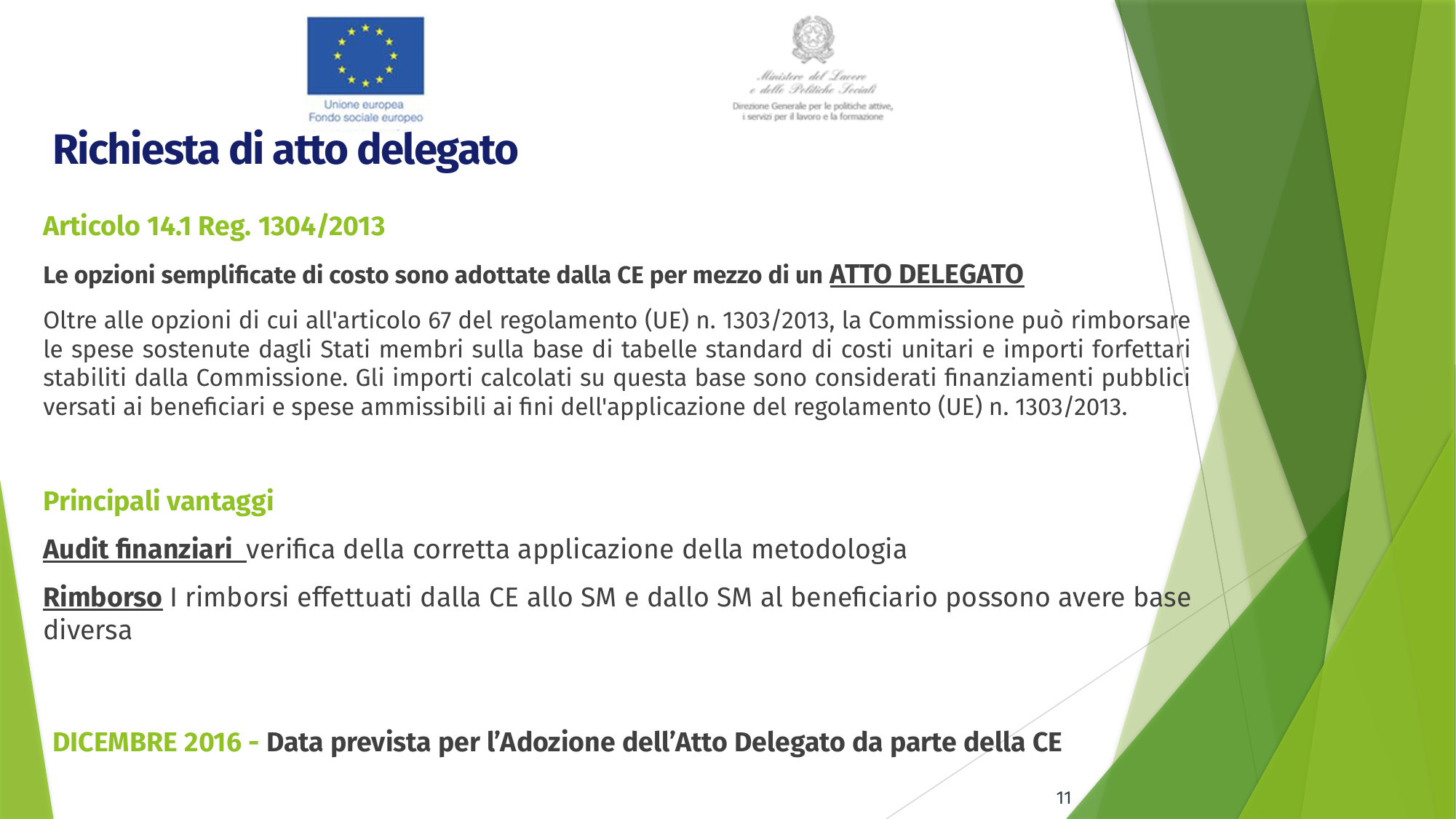

# Richiesta di atto delegato
Articolo 14.1 Reg. 1304/2013
Le opzioni semplificate di costo sono adottate dalla CE per mezzo di un ATTO DELEGATO
Oltre alle opzioni di cui all'articolo 67 del regolamento (UE) n. 1303/2013, la Commissione può rimborsare le spese sostenute dagli Stati membri sulla base di tabelle standard di costi unitari e importi forfettari stabiliti dalla Commissione. Gli importi calcolati su questa base sono considerati finanziamenti pubblici versati ai beneficiari e spese ammissibili ai fini dell'applicazione del regolamento (UE) n. 1303/2013.

Principali vantaggi
Audit finanziari  verifica della corretta applicazione della metodologia
Rimborso I rimborsi effettuati dalla CE allo SM e dallo SM al beneficiario possono avere base diversa
DICEMBRE 2016 - Data prevista per l’Adozione dell’Atto Delegato da parte della CE